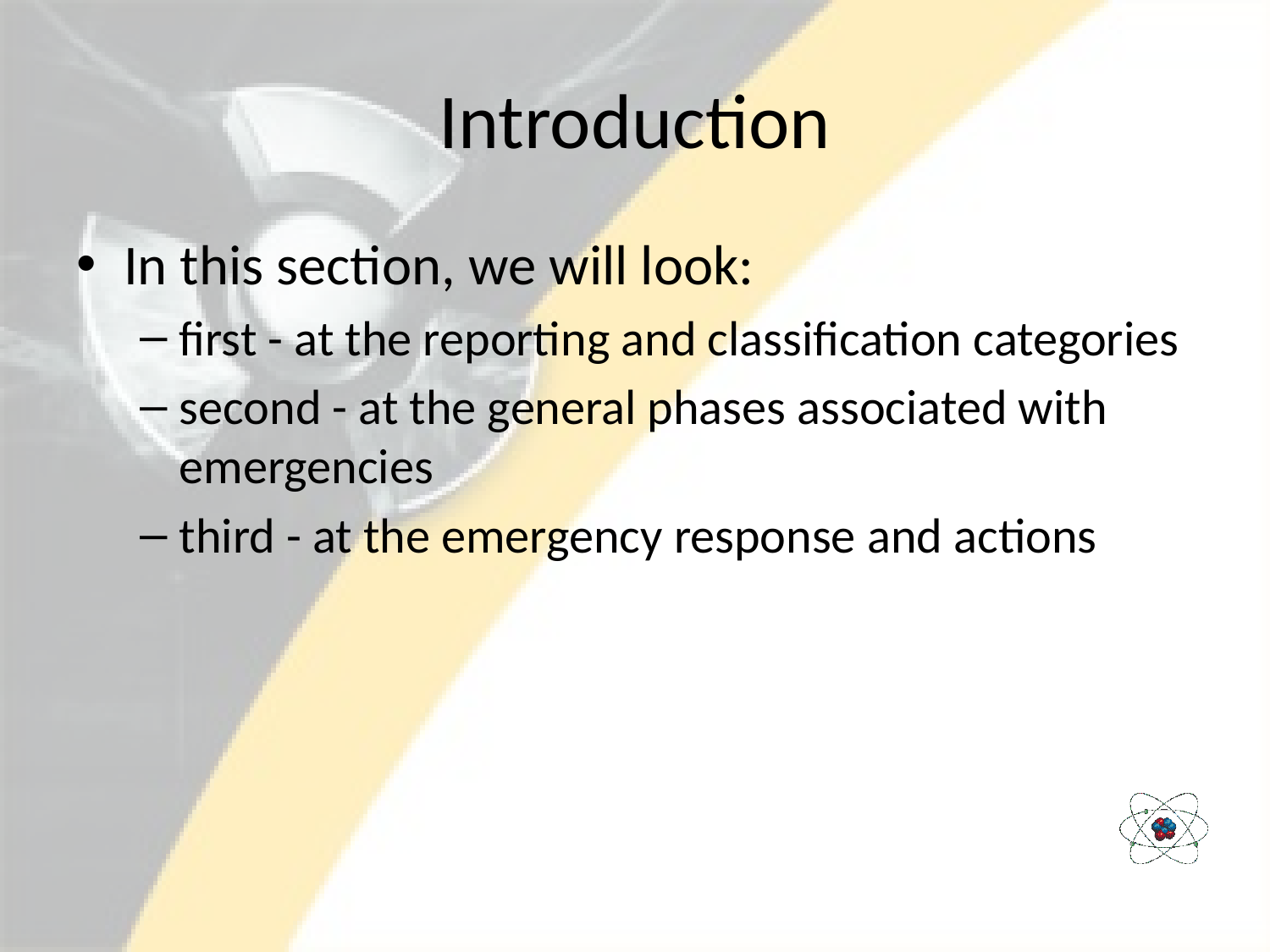

# Introduction
In this section, we will look:
first - at the reporting and classification categories
second - at the general phases associated with emergencies
third - at the emergency response and actions